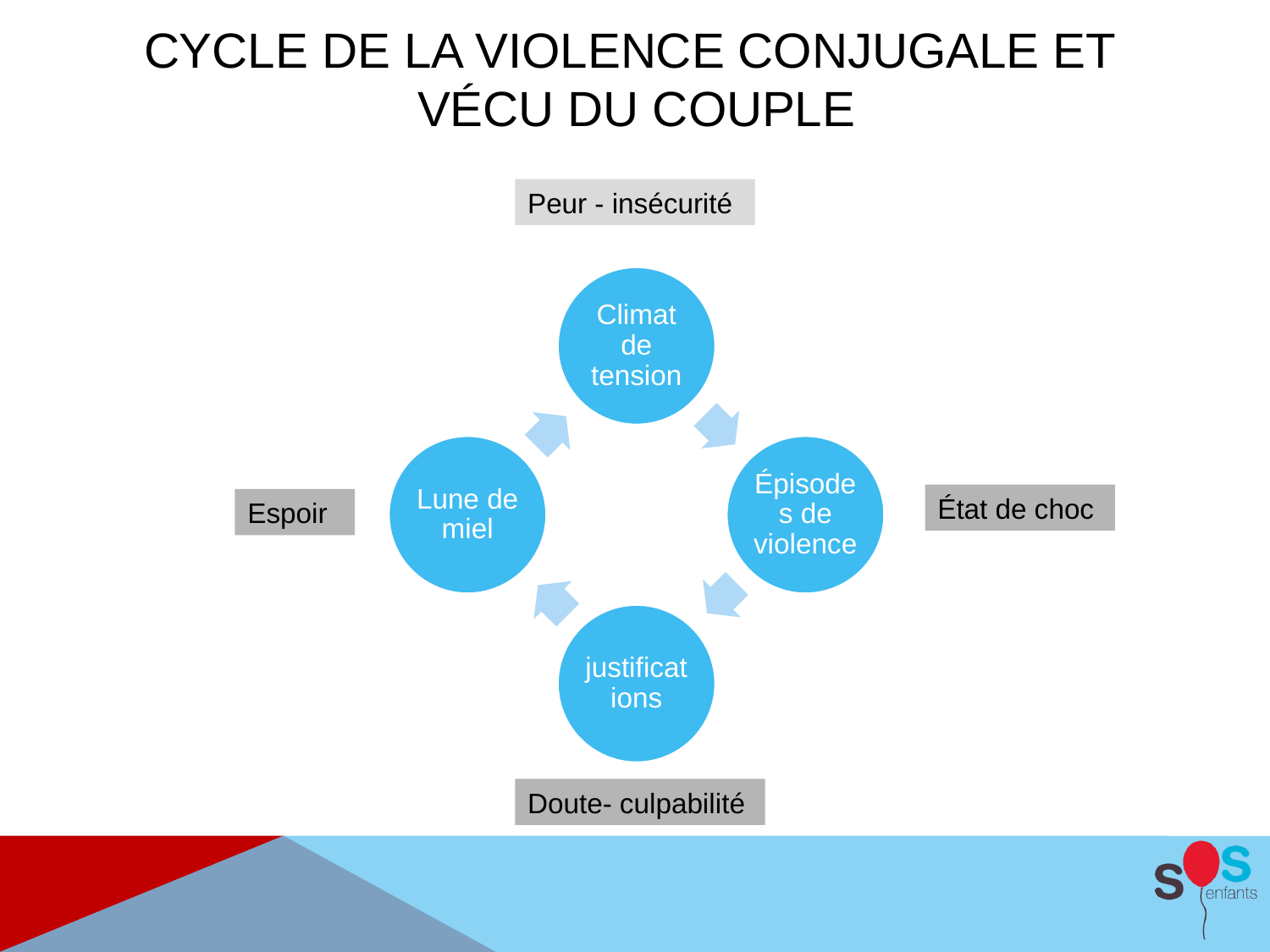

# Cycle de la violence conjugale et vécu du couple
Peur - insécurité
Climat de tension

Épisodes de violence

justifications

Lune de miel

État de choc
Espoir
Doute- culpabilité